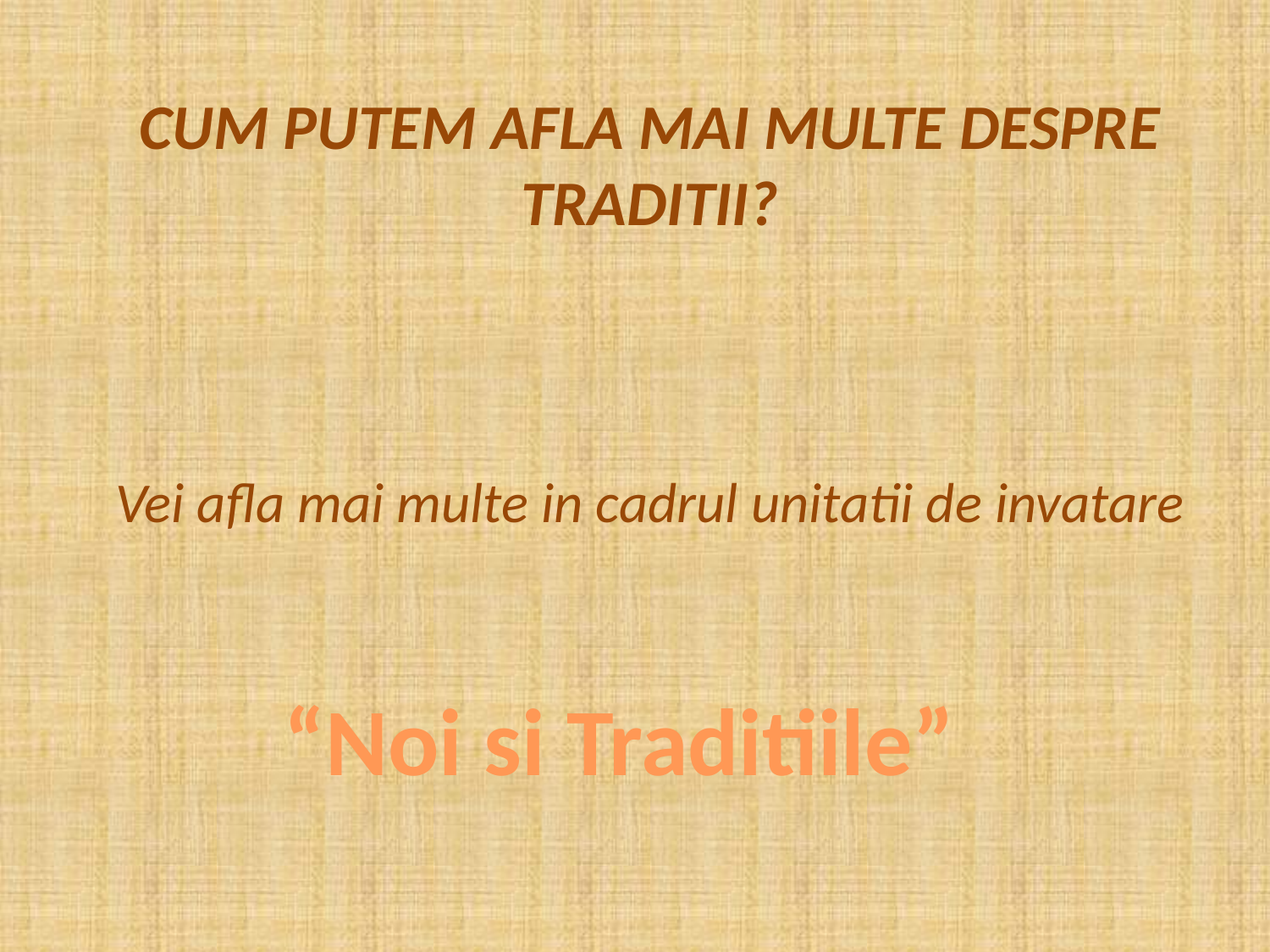

CUM PUTEM AFLA MAI MULTE DESPRE TRADITII?

Vei afla mai multe in cadrul unitatii de invatare
“Noi si Traditiile”